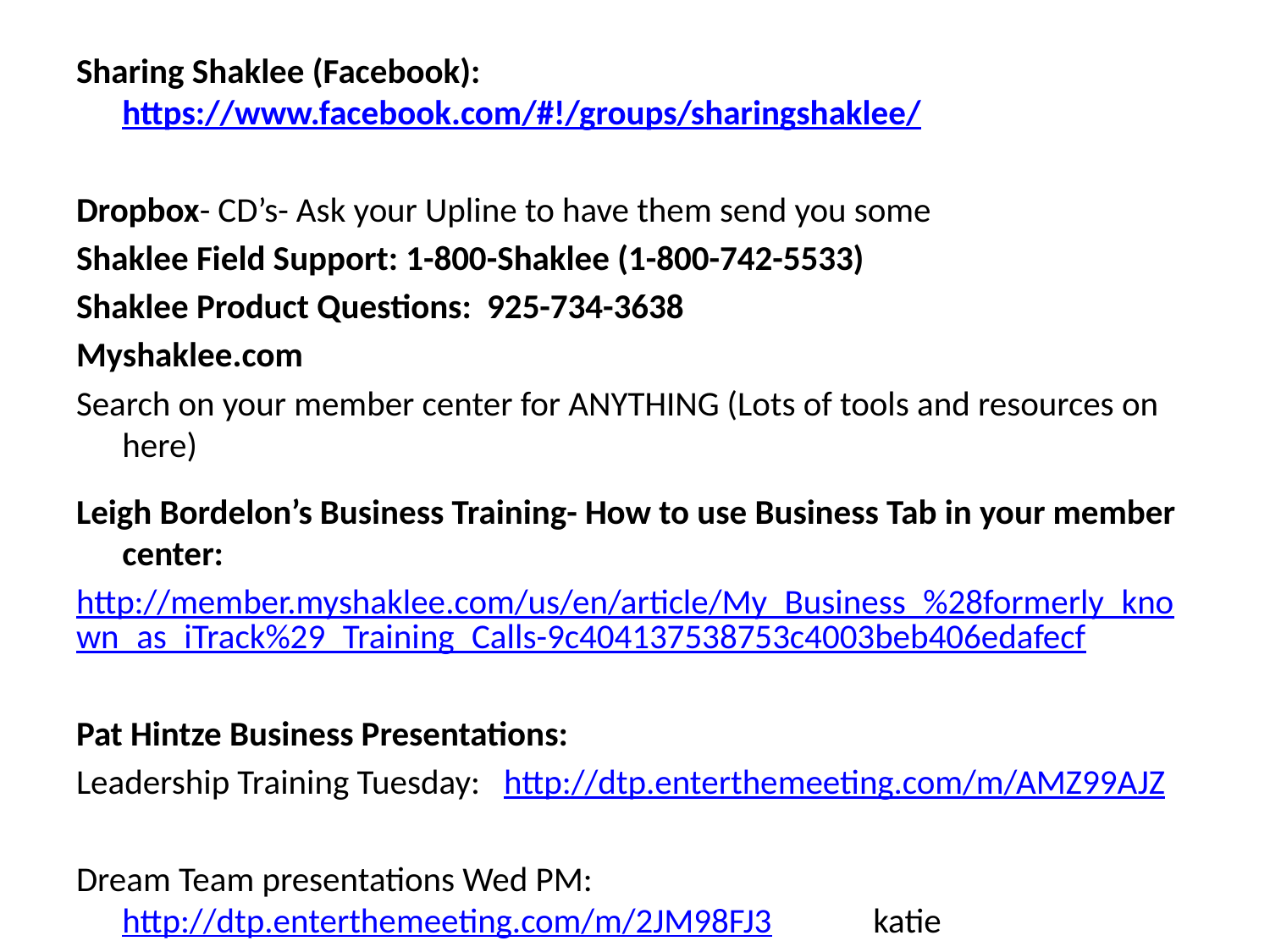

Sharing Shaklee (Facebook):  https://www.facebook.com/#!/groups/sharingshaklee/

Dropbox- CD’s- Ask your Upline to have them send you some
Shaklee Field Support: 1-800-Shaklee (1-800-742-5533)
Shaklee Product Questions:  925-734-3638
Myshaklee.com
Search on your member center for ANYTHING (Lots of tools and resources on here)

Leigh Bordelon’s Business Training- How to use Business Tab in your member center:
http://member.myshaklee.com/us/en/article/My_Business_%28formerly_known_as_iTrack%29_Training_Calls-9c404137538753c4003beb406edafecf

Pat Hintze Business Presentations:
Leadership Training Tuesday:   http://dtp.enterthemeeting.com/m/AMZ99AJZ

Dream Team presentations Wed PM: http://dtp.enterthemeeting.com/m/2JM98FJ3             katie